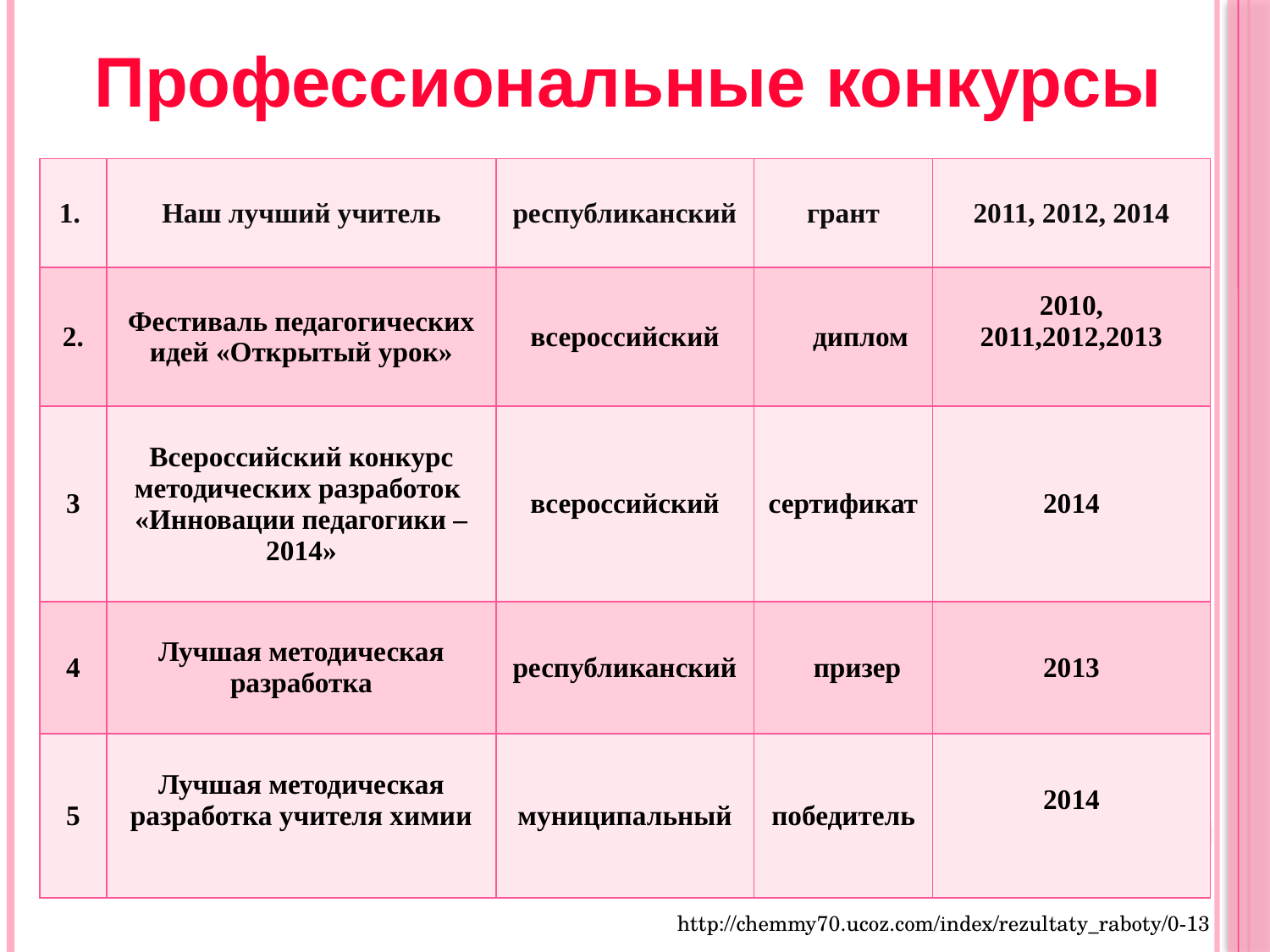

Профессиональные конкурсы
| 1. | Наш лучший учитель | республиканский | грант | 2011, 2012, 2014 |
| --- | --- | --- | --- | --- |
| 2. | Фестиваль педагогических идей «Открытый урок» | всероссийский | диплом | 2010, 2011,2012,2013 |
| 3 | Всероссийский конкурс методических разработок «Инновации педагогики – 2014» | всероссийский | сертификат | 2014 |
| 4 | Лучшая методическая разработка | республиканский | призер | 2013 |
| 5 | Лучшая методическая разработка учителя химии | муниципальный | победитель | 2014 |
http://chemmy70.ucoz.com/index/rezultaty_raboty/0-13